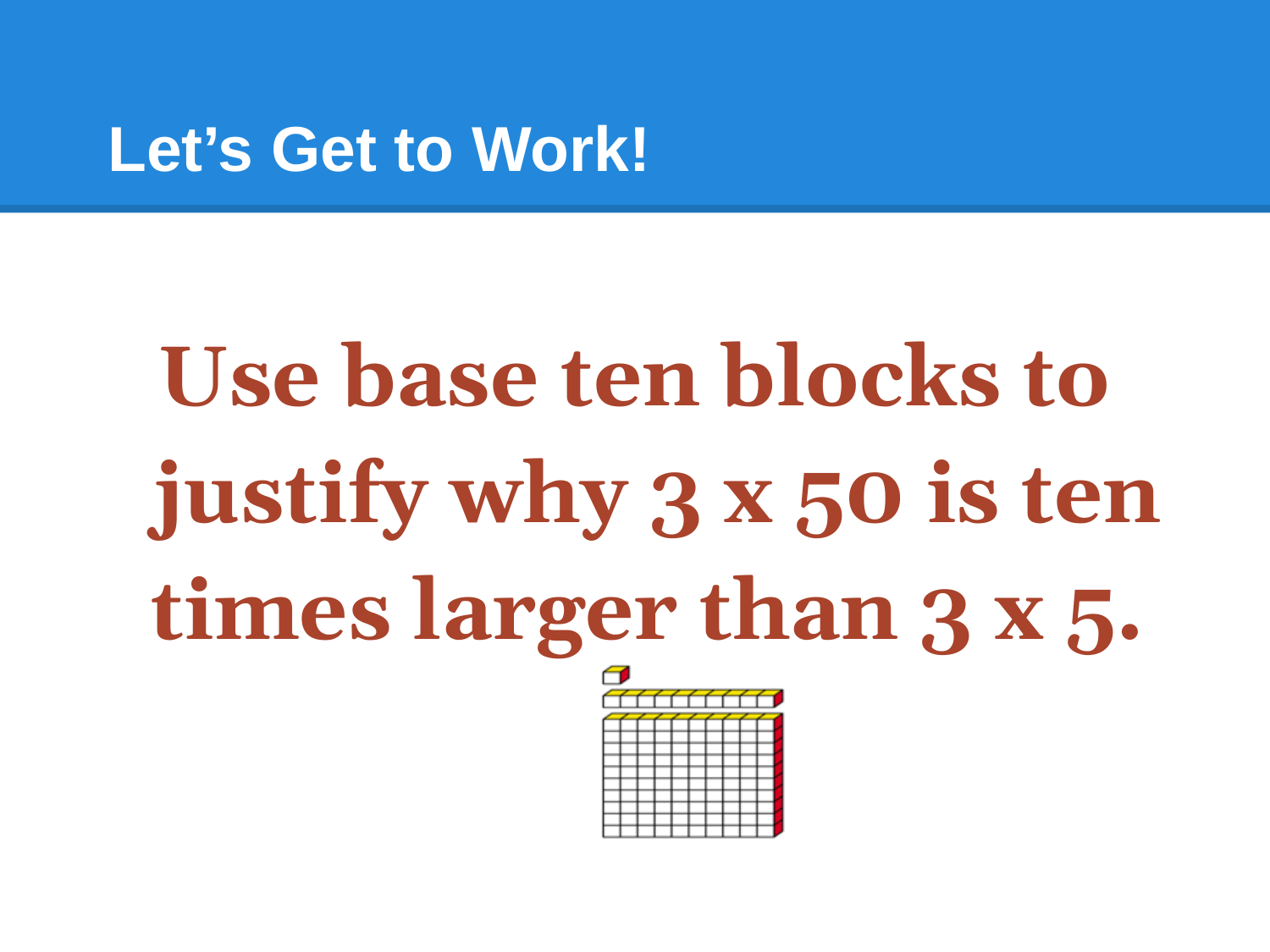

# Let’s Get to Work!

Use base ten blocks to justify why 3 x 50 is ten times larger than 3 x 5.